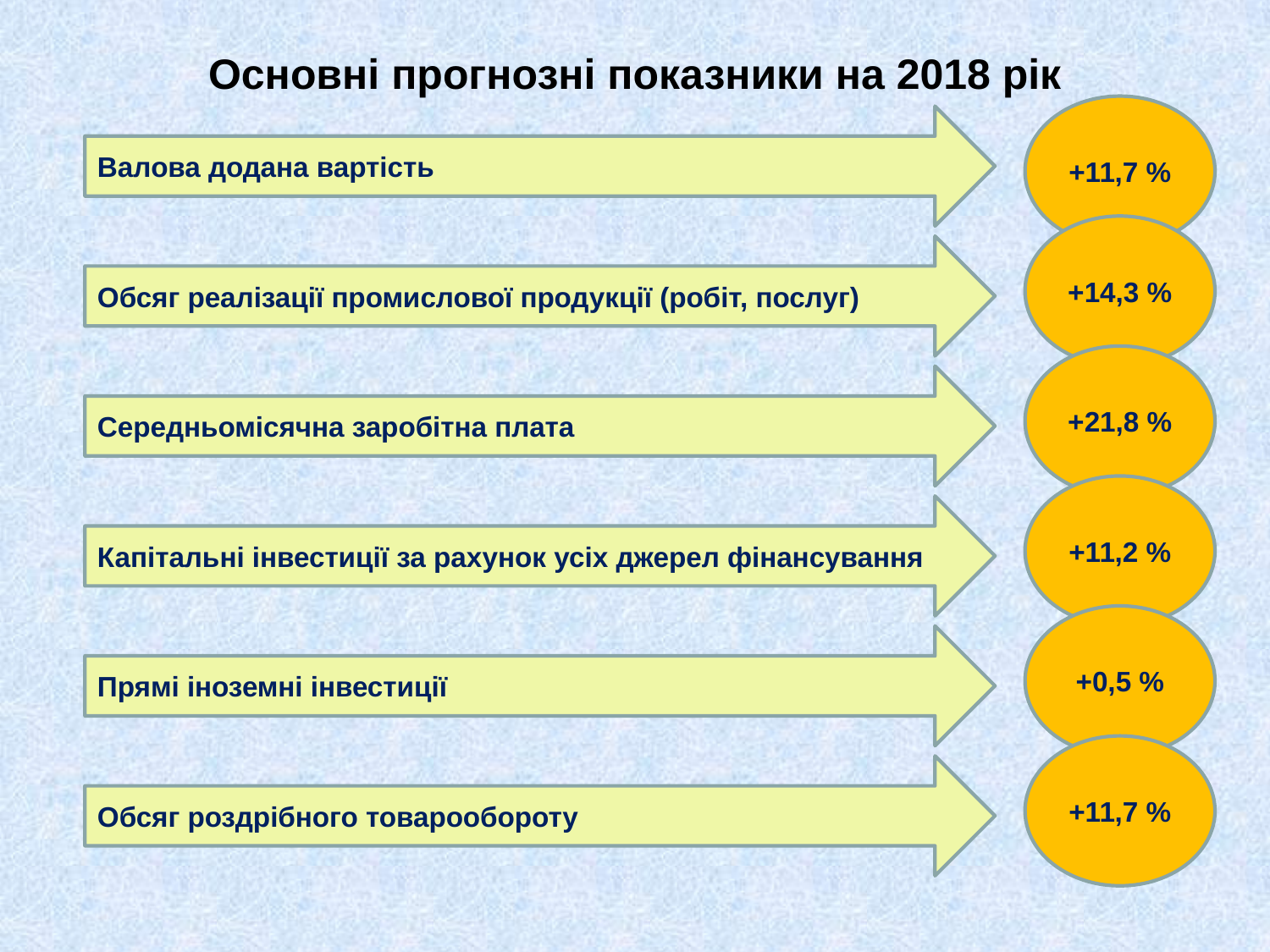

# Основні прогнозні показники на 2018 рік
+11,7 %
Валова додана вартість
+14,3 %

Обсяг реалізації промислової продукції (робіт, послуг)
+21,8 %
Середньомісячна заробітна плата
+11,2 %
Капітальні інвестиції за рахунок усіх джерел фінансування
+0,5 %
Прямі іноземні інвестиції
+11,7 %
Обсяг роздрібного товарообороту